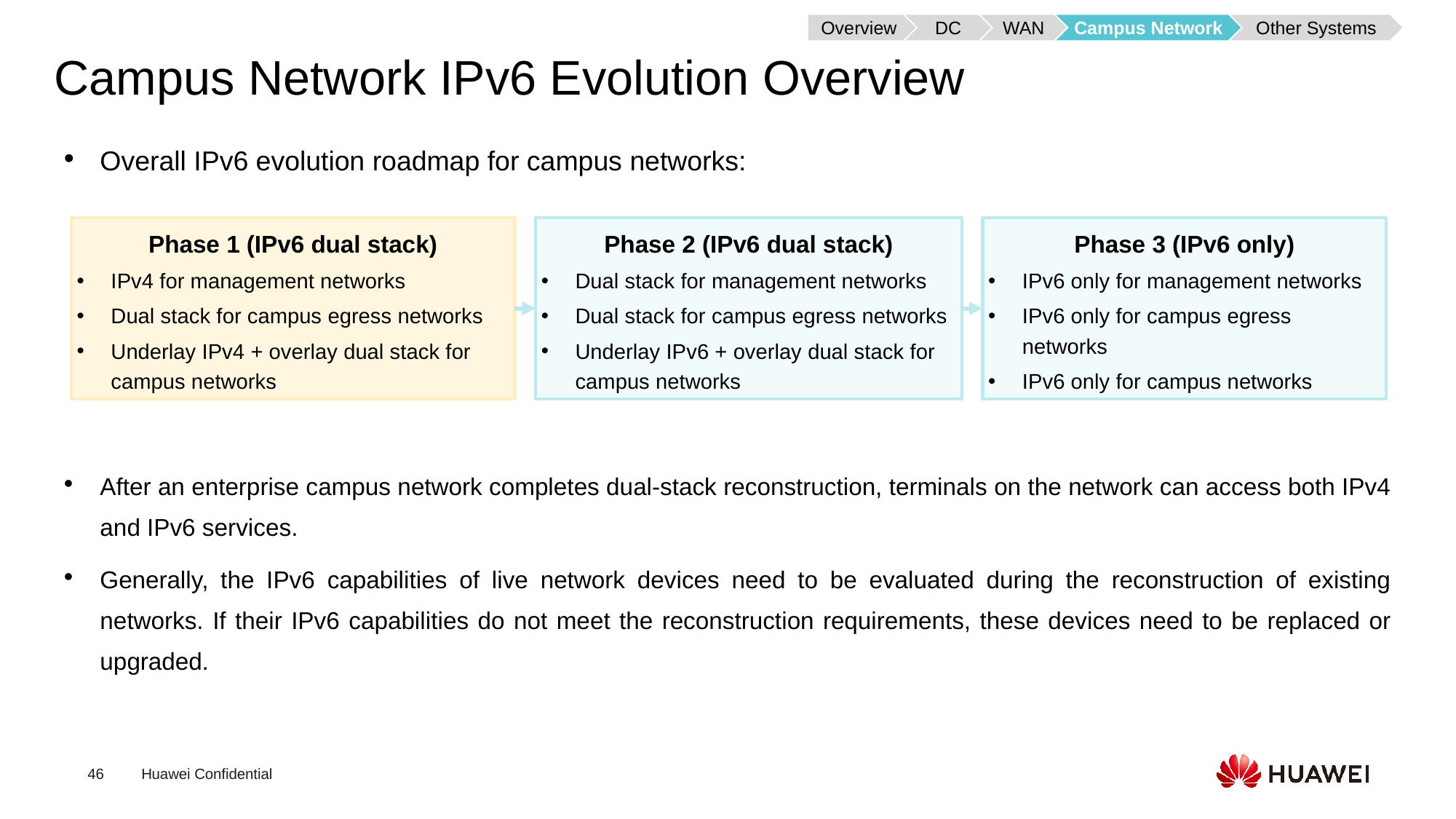

Overview
DC
WAN
Campus Network
Other Systems
# Campus Network IPv6 Evolution Overview
Overall IPv6 evolution roadmap for campus networks:
Phase 1 (IPv6 dual stack)
IPv4 for management networks
Dual stack for campus egress networks
Underlay IPv4 + overlay dual stack for campus networks
Phase 2 (IPv6 dual stack)
Dual stack for management networks
Dual stack for campus egress networks
Underlay IPv6 + overlay dual stack for campus networks
Phase 3 (IPv6 only)
IPv6 only for management networks
IPv6 only for campus egress networks
IPv6 only for campus networks
After an enterprise campus network completes dual-stack reconstruction, terminals on the network can access both IPv4 and IPv6 services.
Generally, the IPv6 capabilities of live network devices need to be evaluated during the reconstruction of existing networks. If their IPv6 capabilities do not meet the reconstruction requirements, these devices need to be replaced or upgraded.